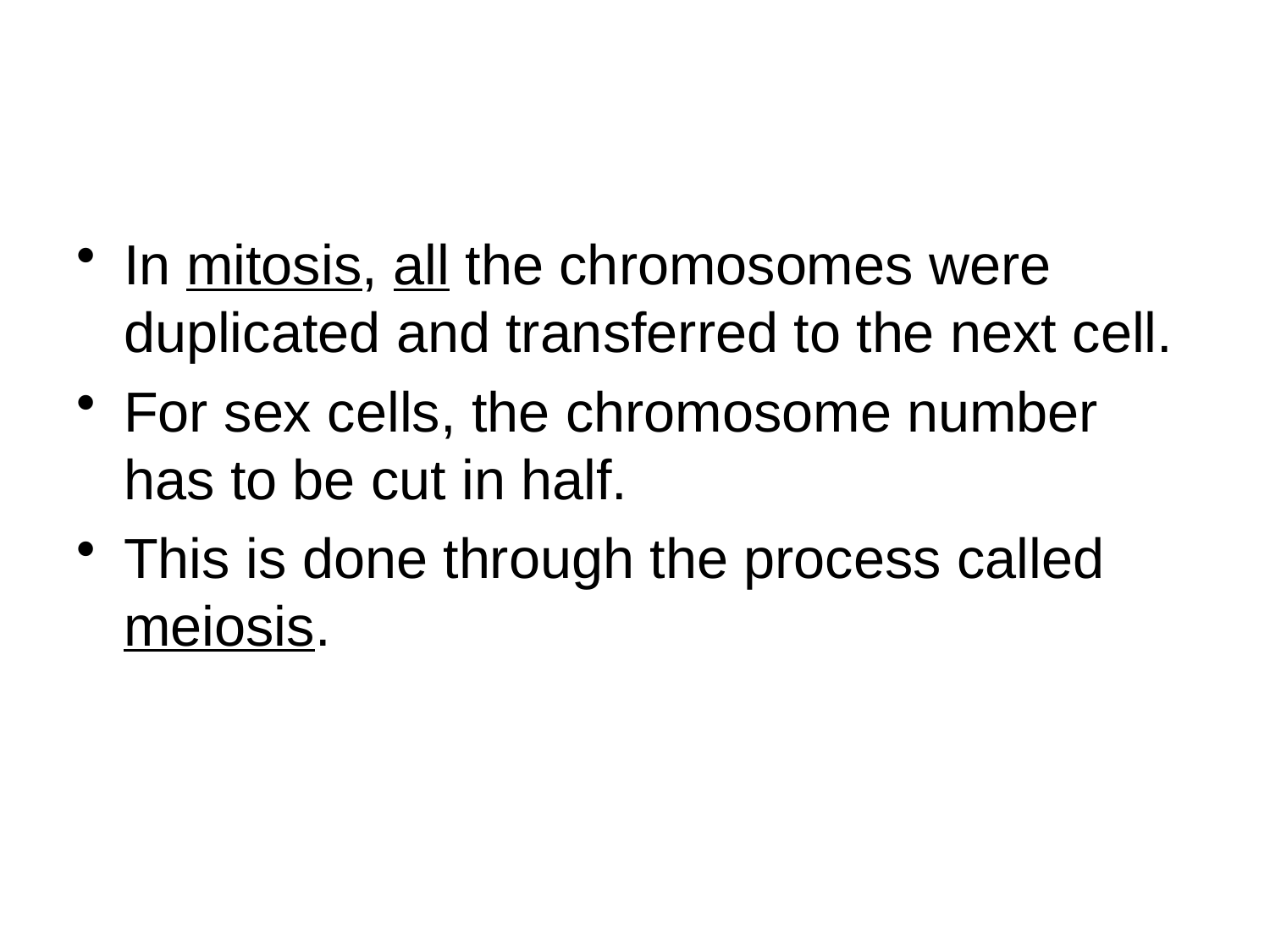

#
In mitosis, all the chromosomes were duplicated and transferred to the next cell.
For sex cells, the chromosome number has to be cut in half.
This is done through the process called meiosis.